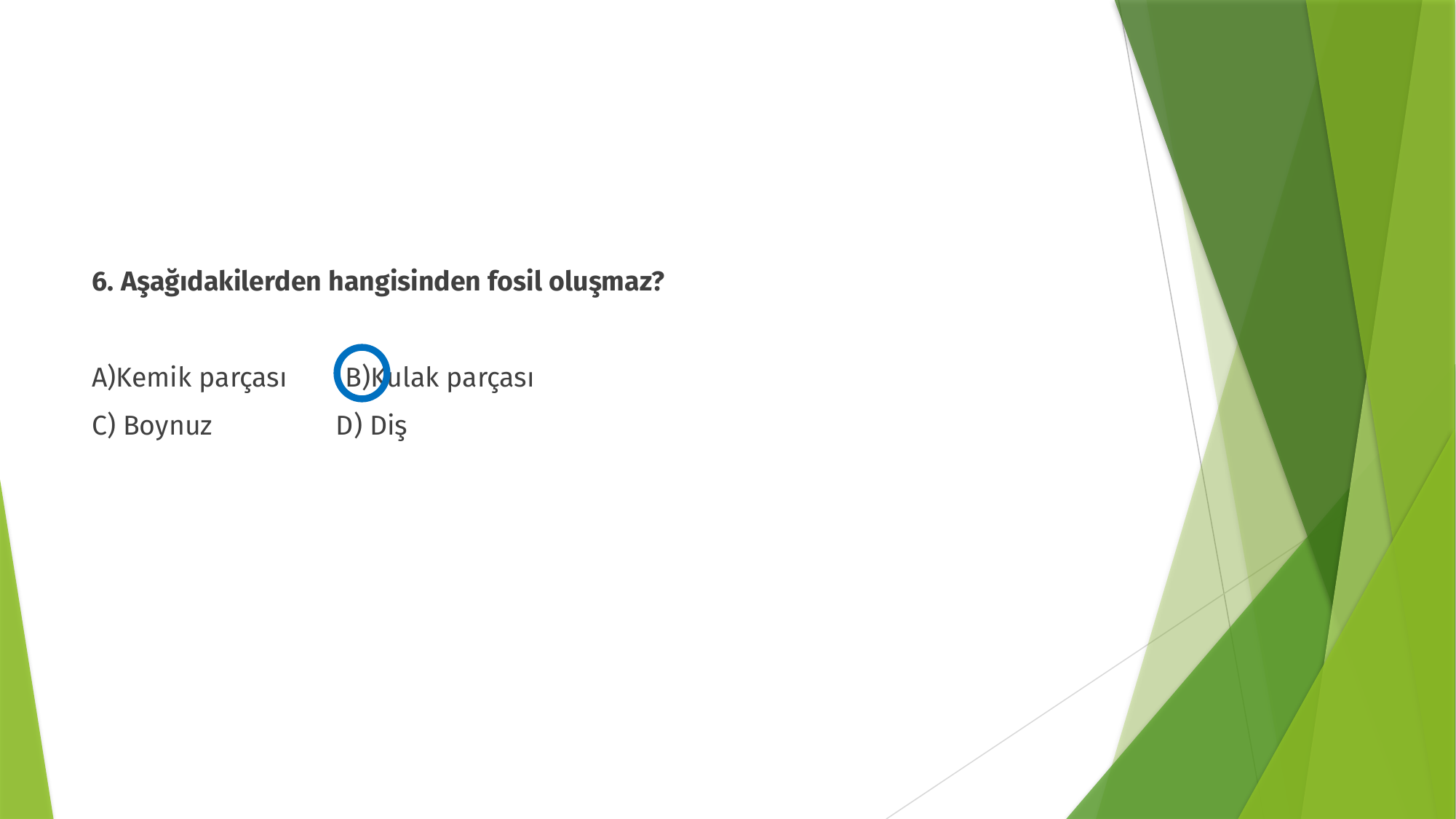

#
6. Aşağıdakilerden hangisinden fosil oluşmaz?

A)Kemik parçası        B)Kulak parçası
C) Boynuz                 D) Diş